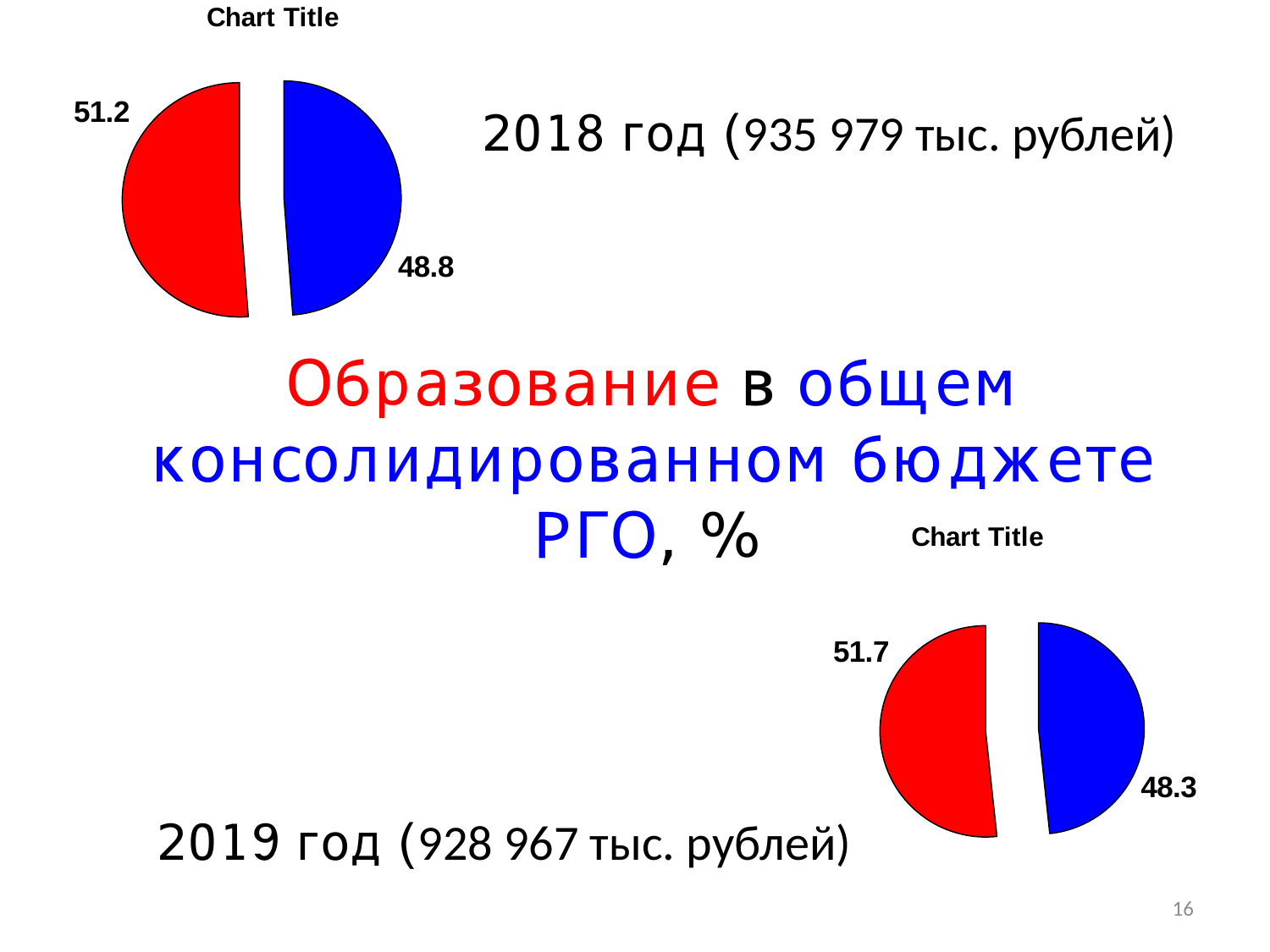

### Chart:

| Category |  |
|---|---|
| ВЕСЬ БЮДЖЕТ | 48.8 |
| ОБРАЗОВАНИЕ | 51.2 |
2018 год (935 979 тыс. рублей)

Образование в общем консолидированном бюджете РГО, %

### Chart:

| Category |  |
|---|---|
| ВЕСЬ БЮДЖЕТ | 48.3 |
| ОБРАЗОВАНИЕ | 51.7 |
2019 год (928 967 тыс. рублей)
16